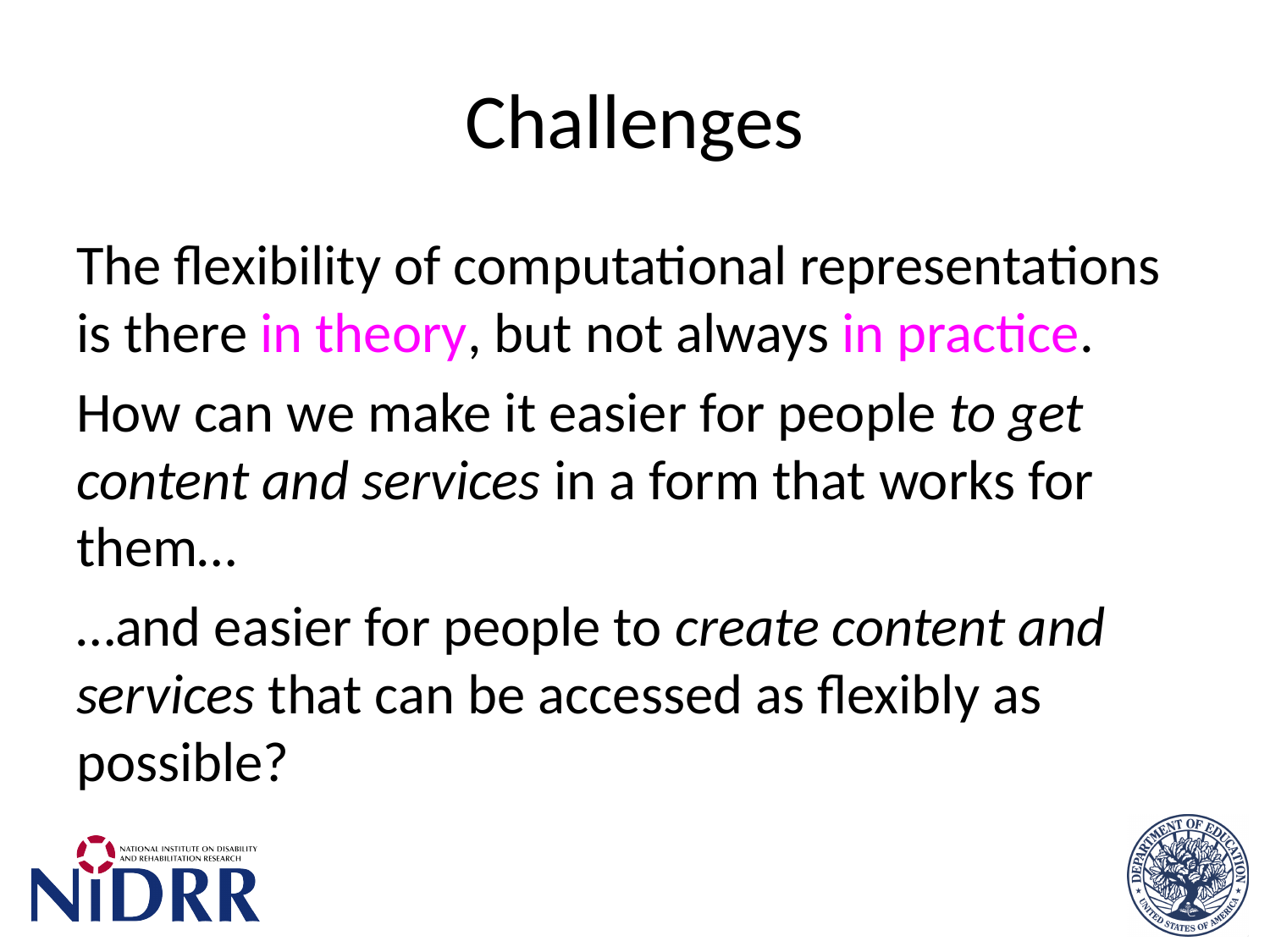

# Challenges
The flexibility of computational representations is there in theory, but not always in practice.
How can we make it easier for people to get content and services in a form that works for them…
…and easier for people to create content and services that can be accessed as flexibly as possible?